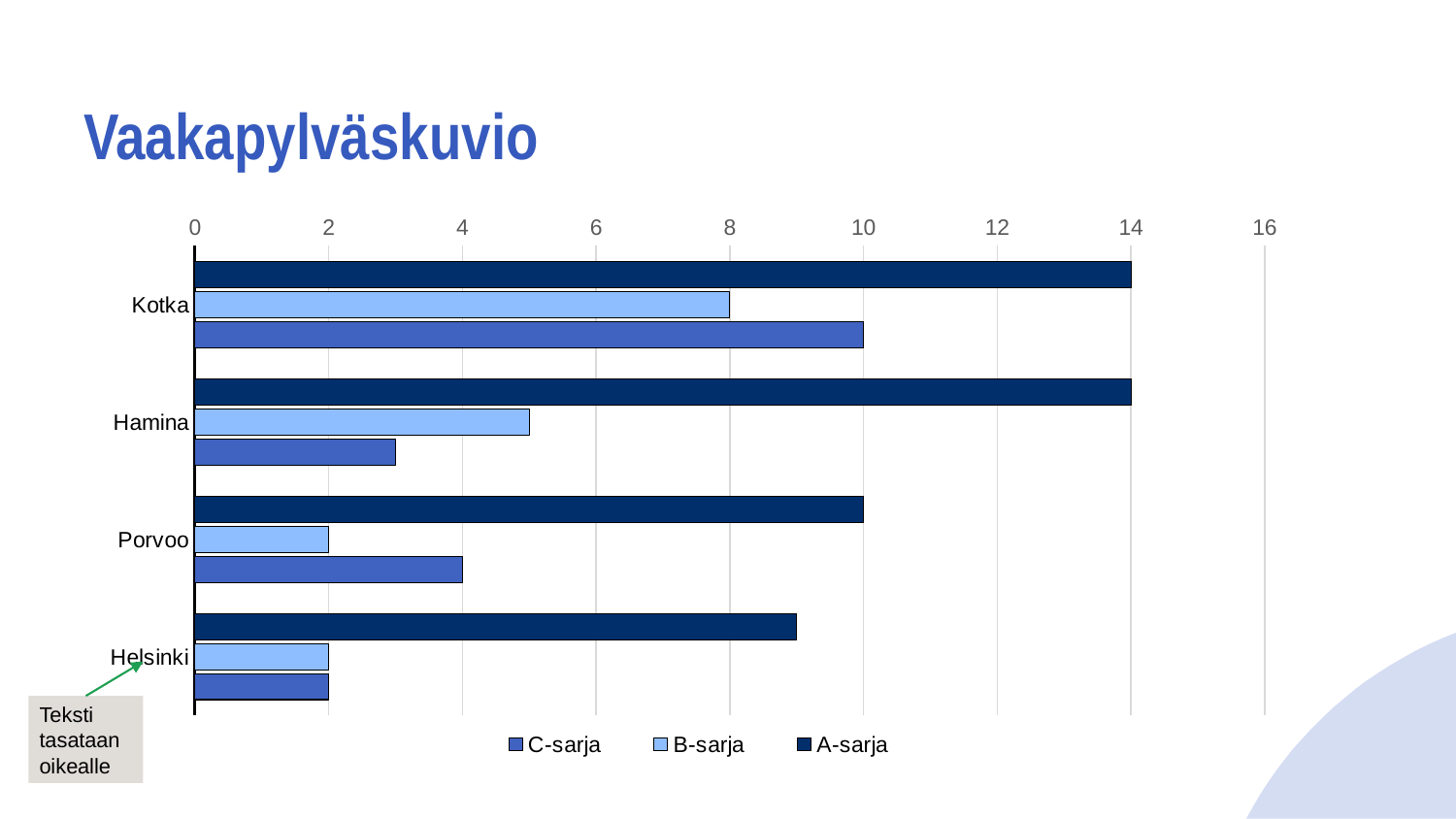

# Vaakapylväskuvio

### Chart

| Category | A-sarja | B-sarja | C-sarja |
|---|---|---|---|
| Kotka | 14.0 | 8.0 | 10.0 |
| Hamina | 14.0 | 5.0 | 3.0 |
| Porvoo | 10.0 | 2.0 | 4.0 |
| Helsinki | 9.0 | 2.0 | 2.0 |
Teksti tasataan oikealle